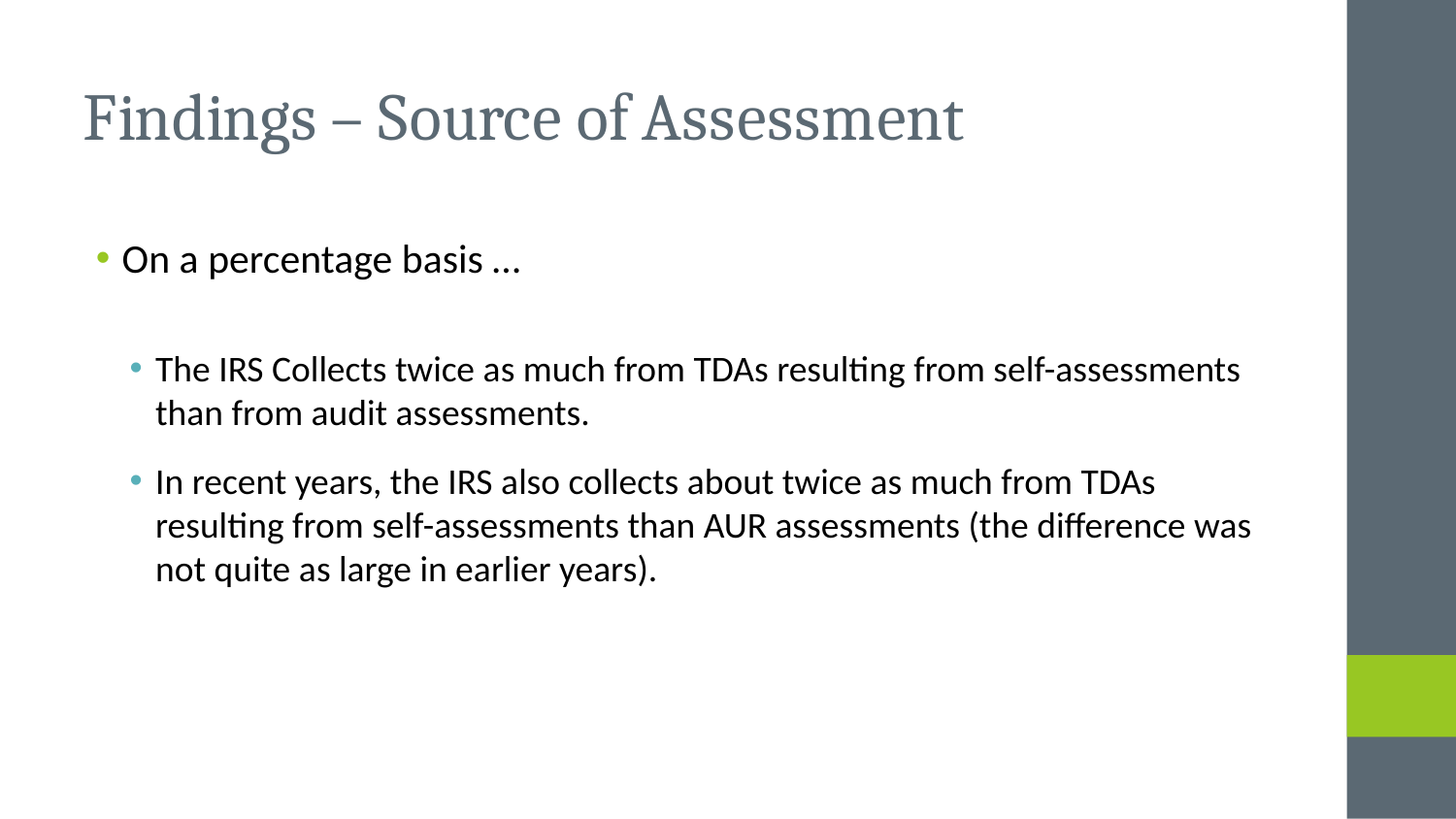

# Findings – Source of Assessment
On a percentage basis …

The IRS Collects twice as much from TDAs resulting from self-assessments than from audit assessments.
In recent years, the IRS also collects about twice as much from TDAs resulting from self-assessments than AUR assessments (the difference was not quite as large in earlier years).